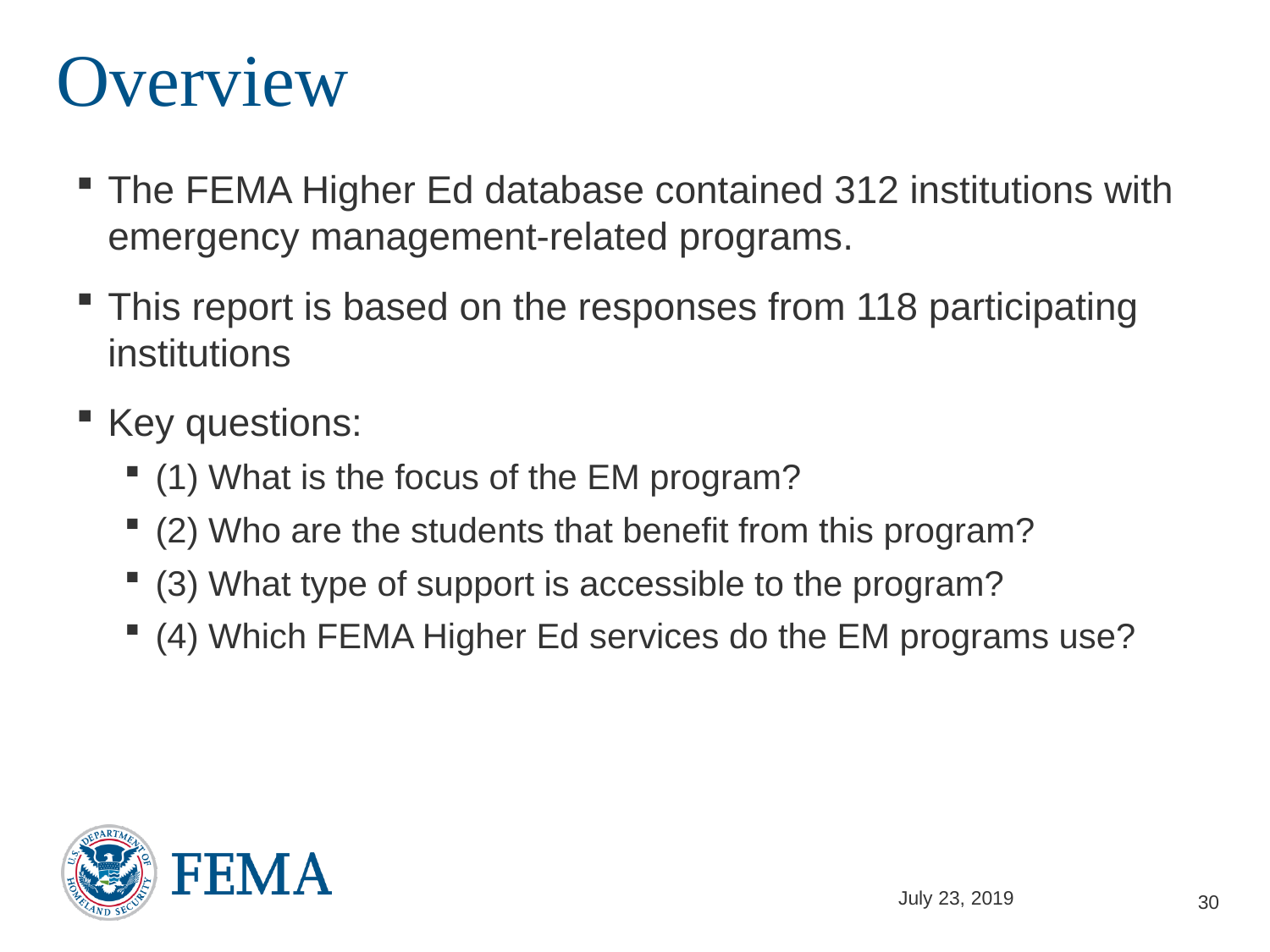

# Overview
The FEMA Higher Ed database contained 312 institutions with emergency management-related programs.
This report is based on the responses from 118 participating institutions
Key questions:
(1) What is the focus of the EM program?
(2) Who are the students that benefit from this program?
(3) What type of support is accessible to the program?
(4) Which FEMA Higher Ed services do the EM programs use?

30